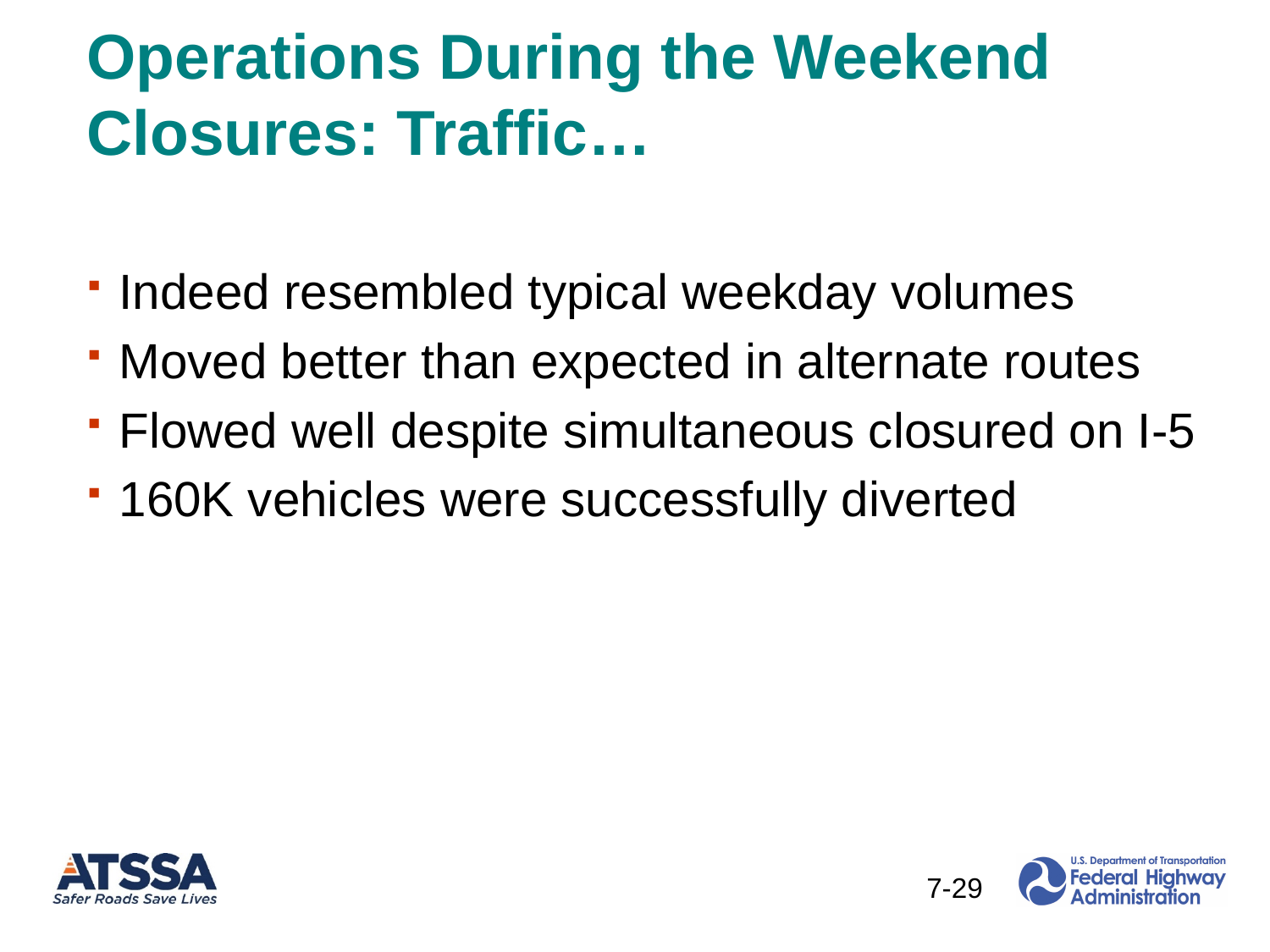

# Operations During the Weekend Closures: Traffic…
Indeed resembled typical weekday volumes
Moved better than expected in alternate routes
Flowed well despite simultaneous closured on I-5
160K vehicles were successfully diverted